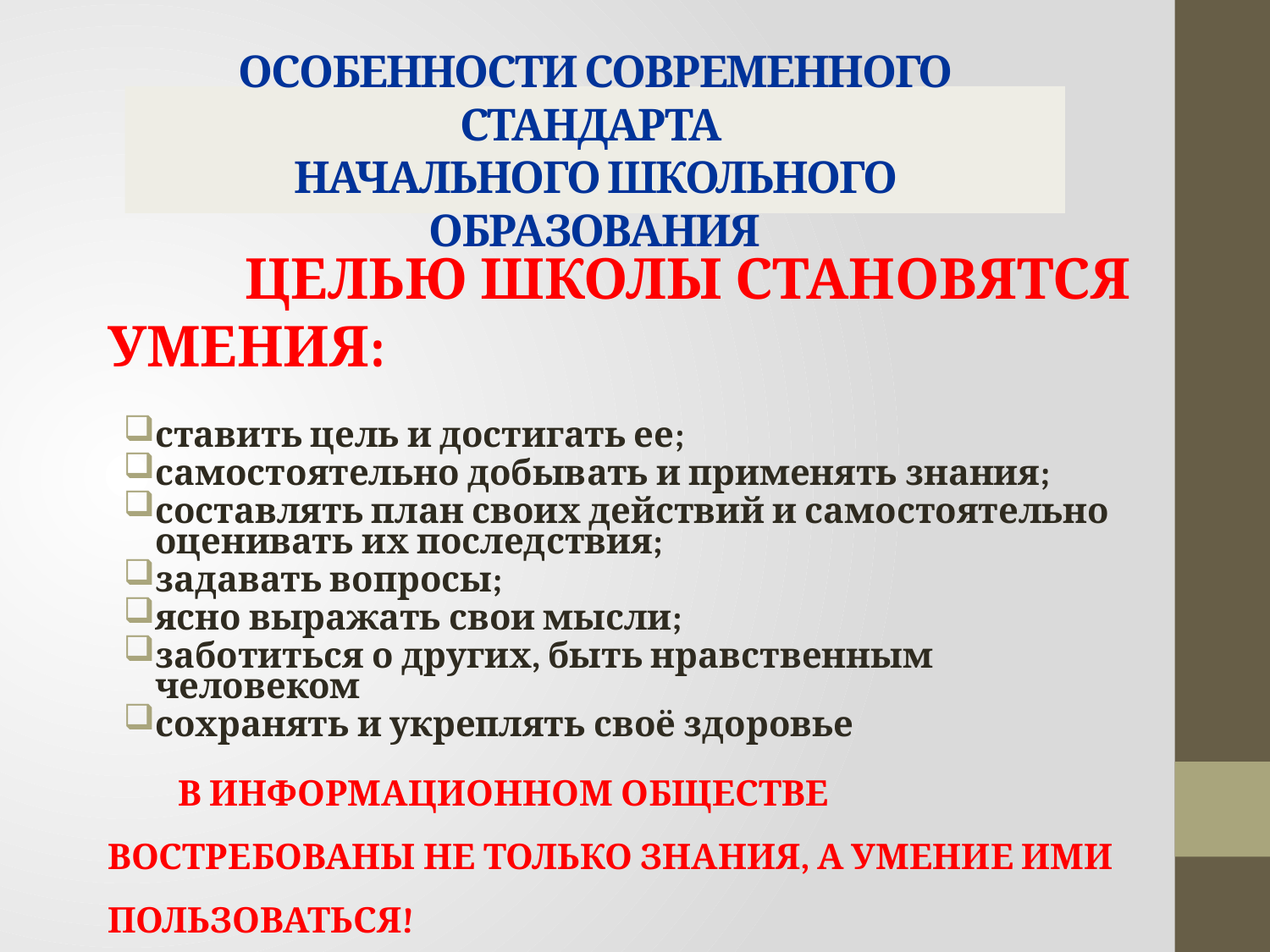

# ОСОБЕННОСТИ СОВРЕМЕННОГО СТАНДАРТА НАЧАЛЬНОГО ШКОЛЬНОГО ОБРАЗОВАНИЯ
           ЦЕЛЬЮ ШКОЛЫ СТАНОВЯТСЯ УМЕНИЯ:

ставить цель и достигать ее;
самостоятельно добывать и применять знания;
составлять план своих действий и самостоятельно оценивать их последствия;
задавать вопросы;
ясно выражать свои мысли;
заботиться о других, быть нравственным человеком
сохранять и укреплять своё здоровье
         В ИНФОРМАЦИОННОМ ОБЩЕСТВЕ ВОСТРЕБОВАНЫ НЕ ТОЛЬКО ЗНАНИЯ, А УМЕНИЕ ИМИ ПОЛЬЗОВАТЬСЯ!